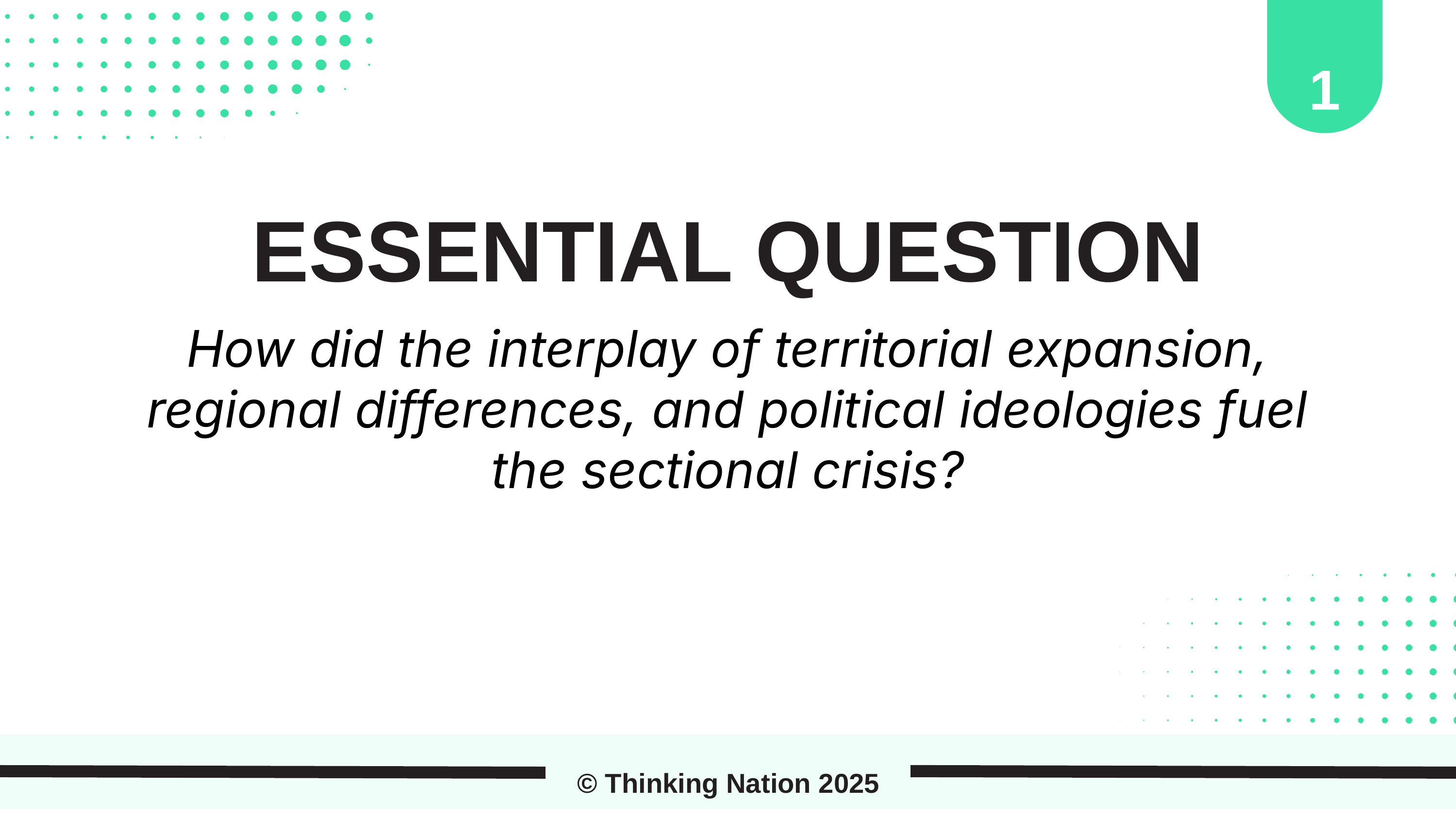

1
ESSENTIAL QUESTION
How did the interplay of territorial expansion, regional differences, and political ideologies fuel the sectional crisis?

© Thinking Nation 2025